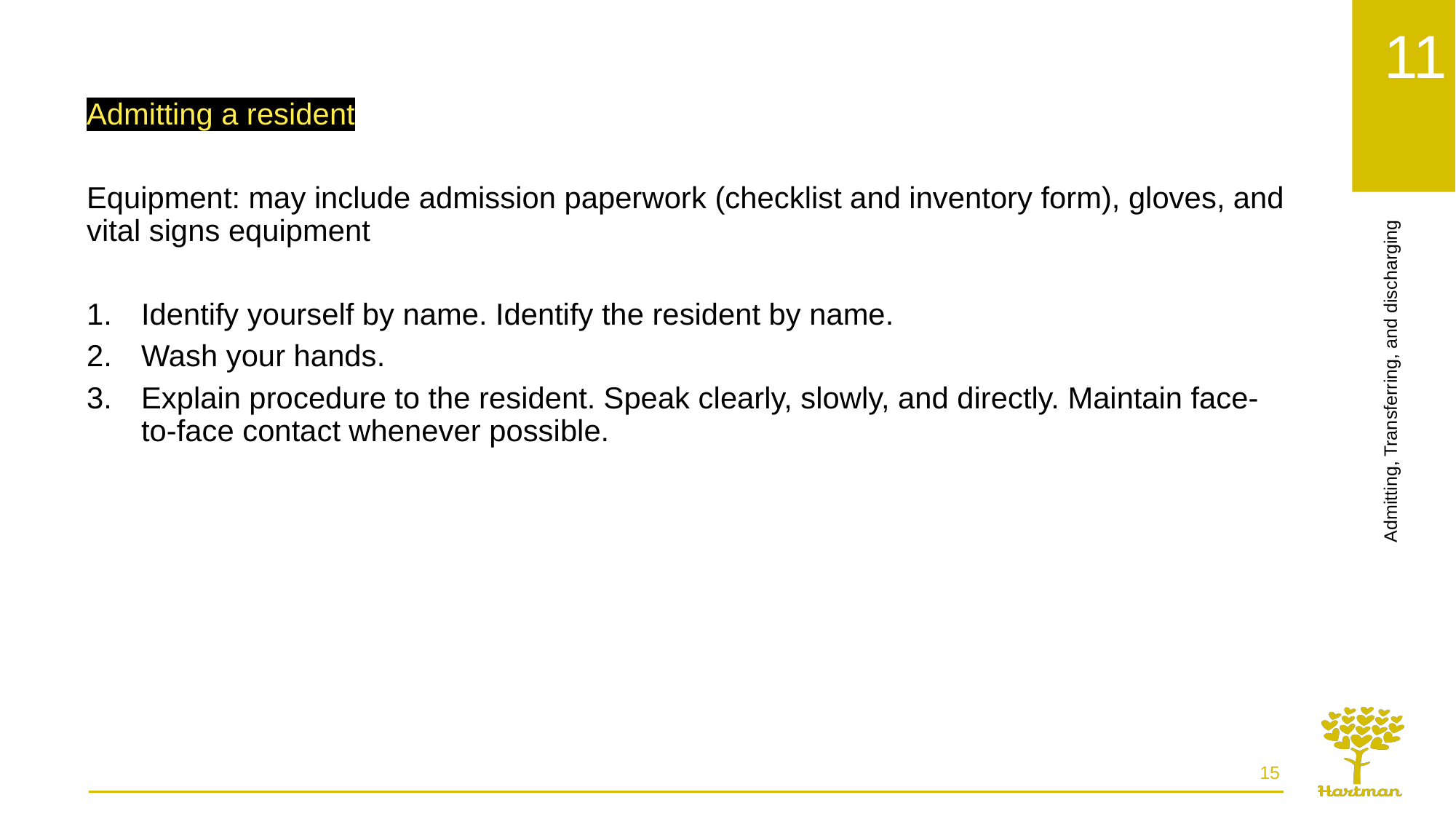

Admitting a resident

Equipment: may include admission paperwork (checklist and inventory form), gloves, and vital signs equipment

Identify yourself by name. Identify the resident by name.
Wash your hands.
Explain procedure to the resident. Speak clearly, slowly, and directly. Maintain face-to-face contact whenever possible.

15